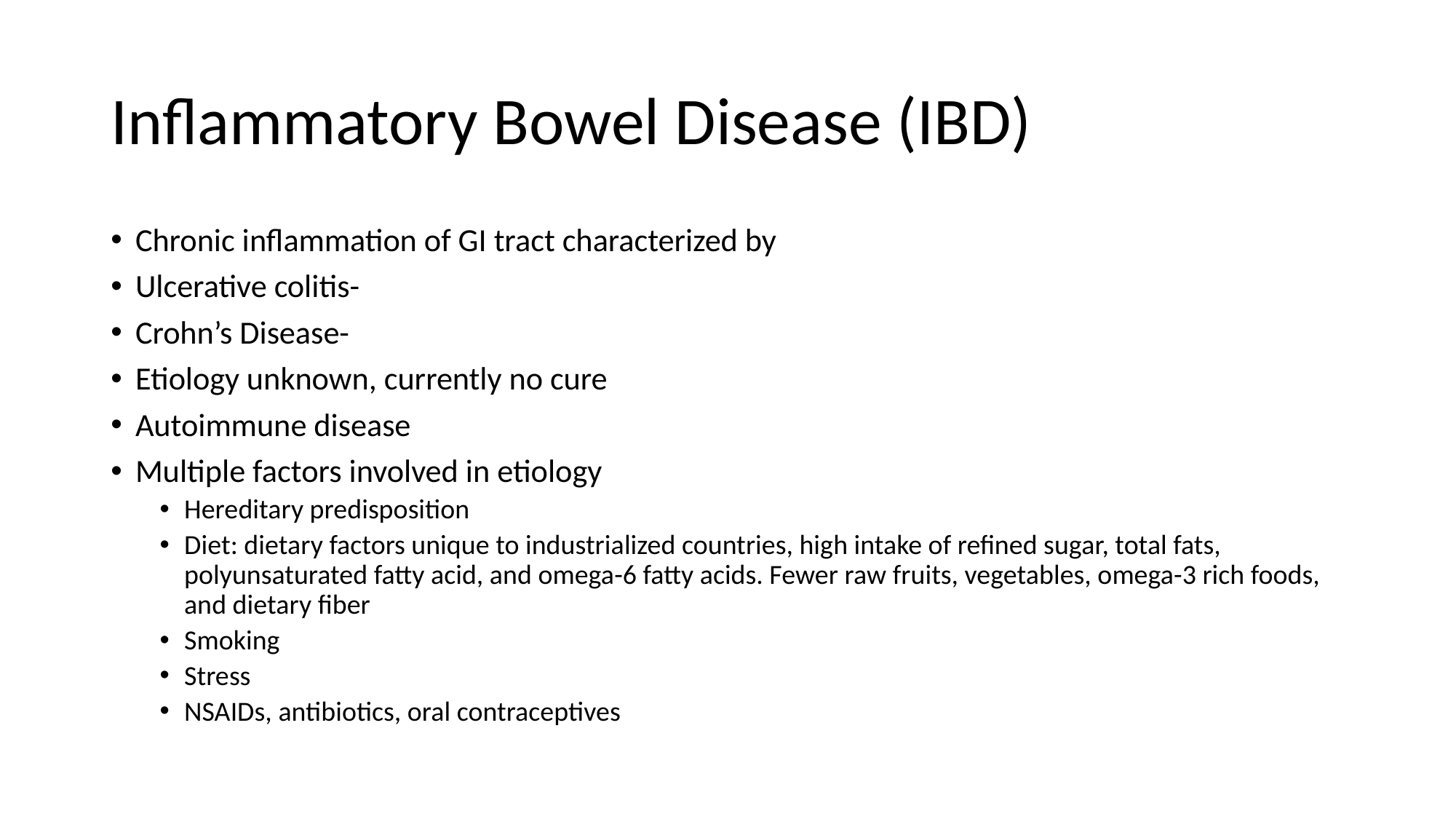

# Inflammatory Bowel Disease (IBD)
Chronic inflammation of GI tract characterized by
Ulcerative colitis-
Crohn’s Disease-
Etiology unknown, currently no cure
Autoimmune disease
Multiple factors involved in etiology
Hereditary predisposition
Diet: dietary factors unique to industrialized countries, high intake of refined sugar, total fats, polyunsaturated fatty acid, and omega-6 fatty acids. Fewer raw fruits, vegetables, omega-3 rich foods, and dietary fiber
Smoking
Stress
NSAIDs, antibiotics, oral contraceptives